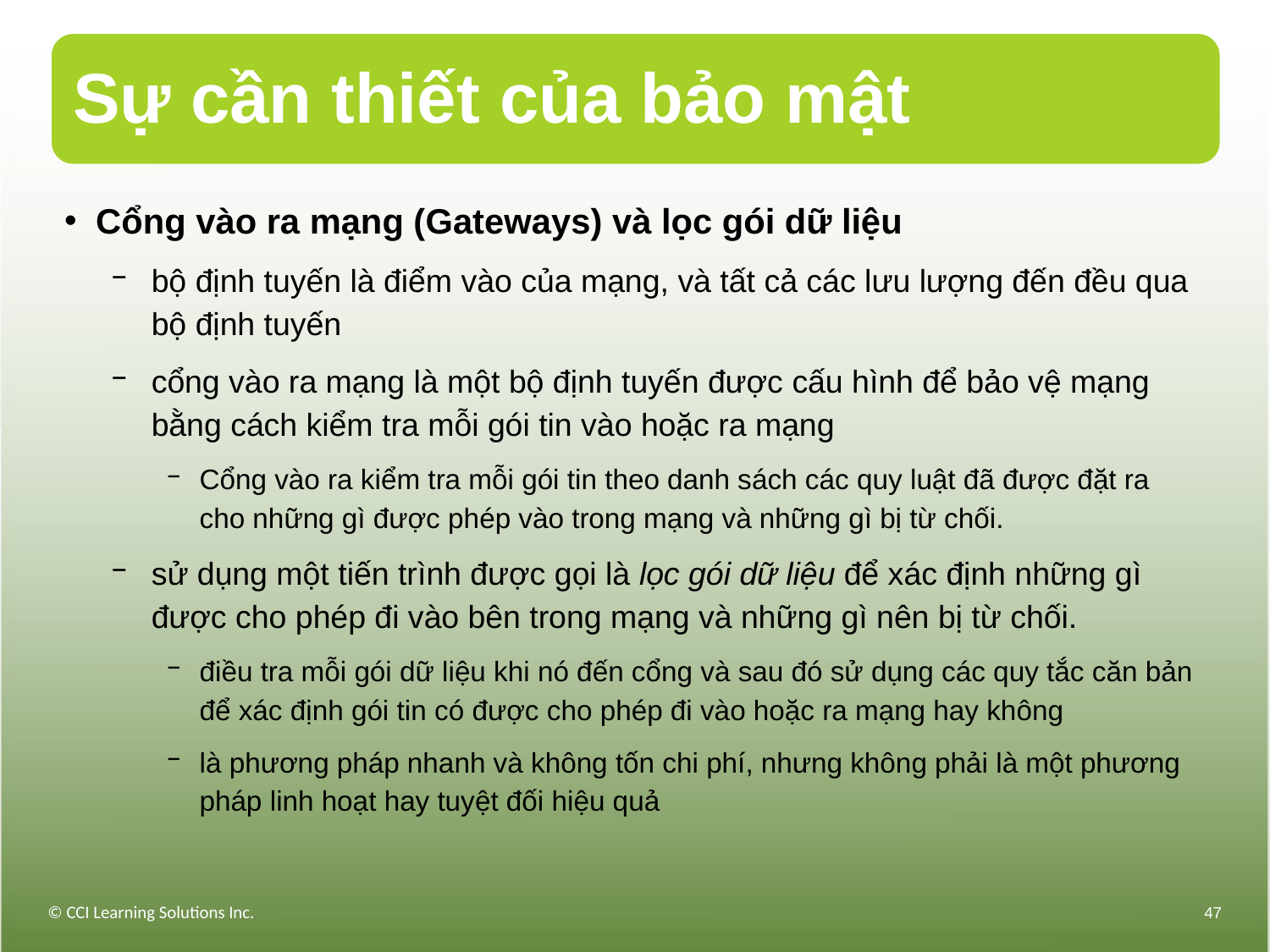

# Sự cần thiết của bảo mật
Cổng vào ra mạng (Gateways) và lọc gói dữ liệu
bộ định tuyến là điểm vào của mạng, và tất cả các lưu lượng đến đều qua bộ định tuyến
cổng vào ra mạng là một bộ định tuyến được cấu hình để bảo vệ mạng bằng cách kiểm tra mỗi gói tin vào hoặc ra mạng
Cổng vào ra kiểm tra mỗi gói tin theo danh sách các quy luật đã được đặt ra cho những gì được phép vào trong mạng và những gì bị từ chối.
sử dụng một tiến trình được gọi là lọc gói dữ liệu để xác định những gì được cho phép đi vào bên trong mạng và những gì nên bị từ chối.
điều tra mỗi gói dữ liệu khi nó đến cổng và sau đó sử dụng các quy tắc căn bản để xác định gói tin có được cho phép đi vào hoặc ra mạng hay không
là phương pháp nhanh và không tốn chi phí, nhưng không phải là một phương pháp linh hoạt hay tuyệt đối hiệu quả
© CCI Learning Solutions Inc.
47